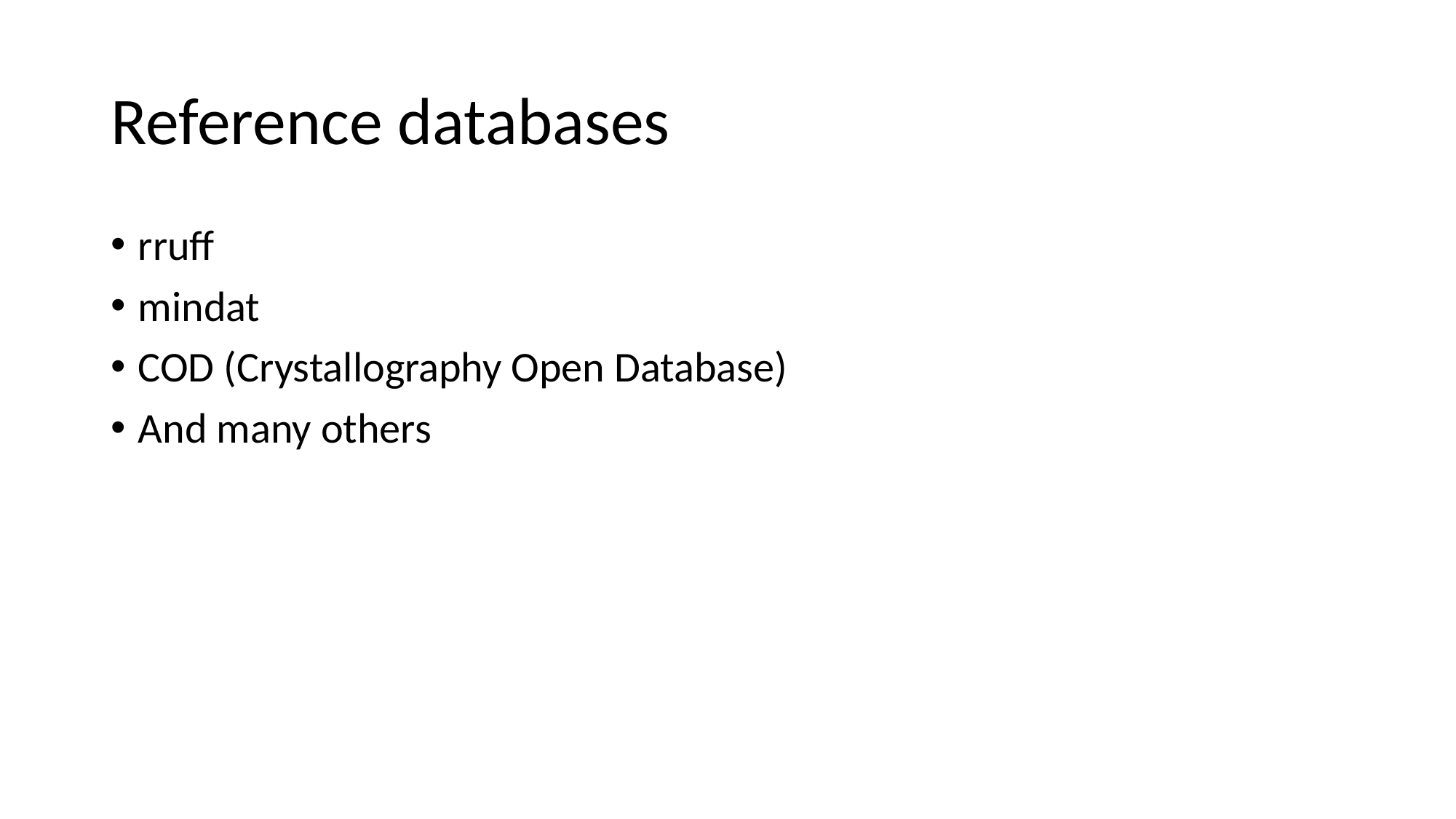

# Reference databases
rruff
mindat
COD (Crystallography Open Database)
And many others